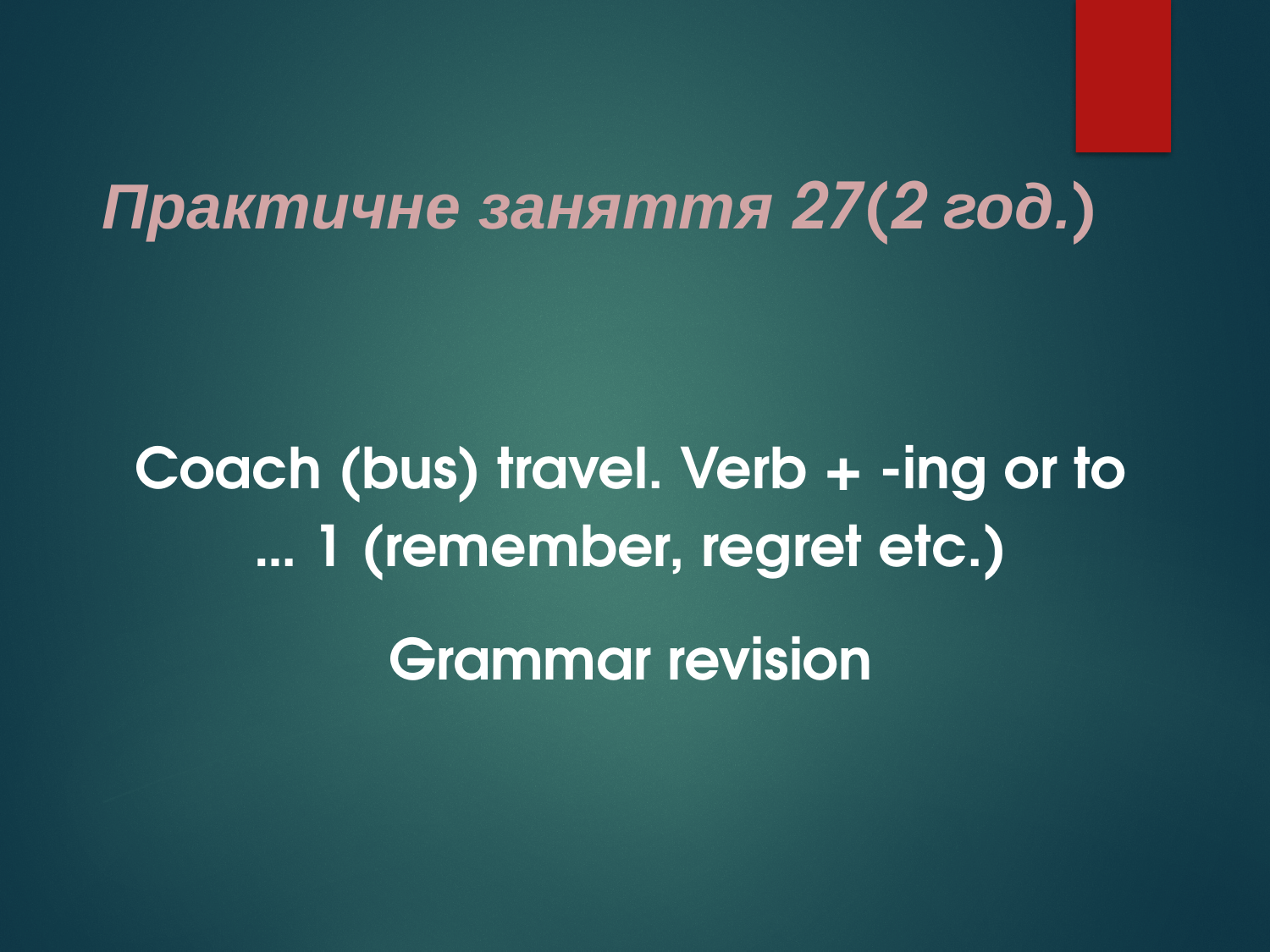

# Практичне заняття 27(2 год.)
Coach (bus) travel. Verb + -ing or to … 1 (remember, regret etc.)
Grammar revision